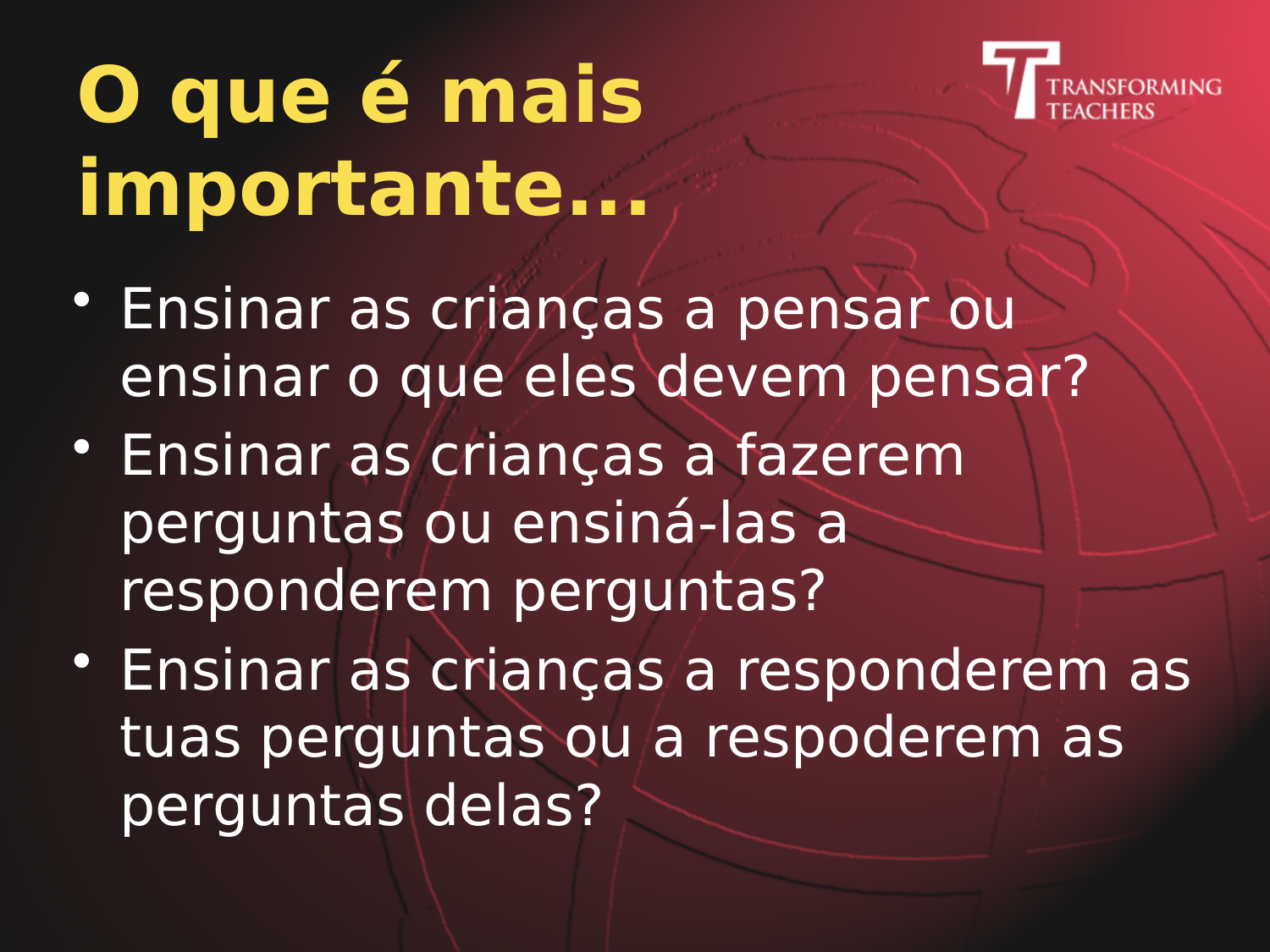

# O que é mais importante...
Ensinar as crianças a pensar ou ensinar o que eles devem pensar?
Ensinar as crianças a fazerem perguntas ou ensiná-las a responderem perguntas?
Ensinar as crianças a responderem as tuas perguntas ou a respoderem as perguntas delas?